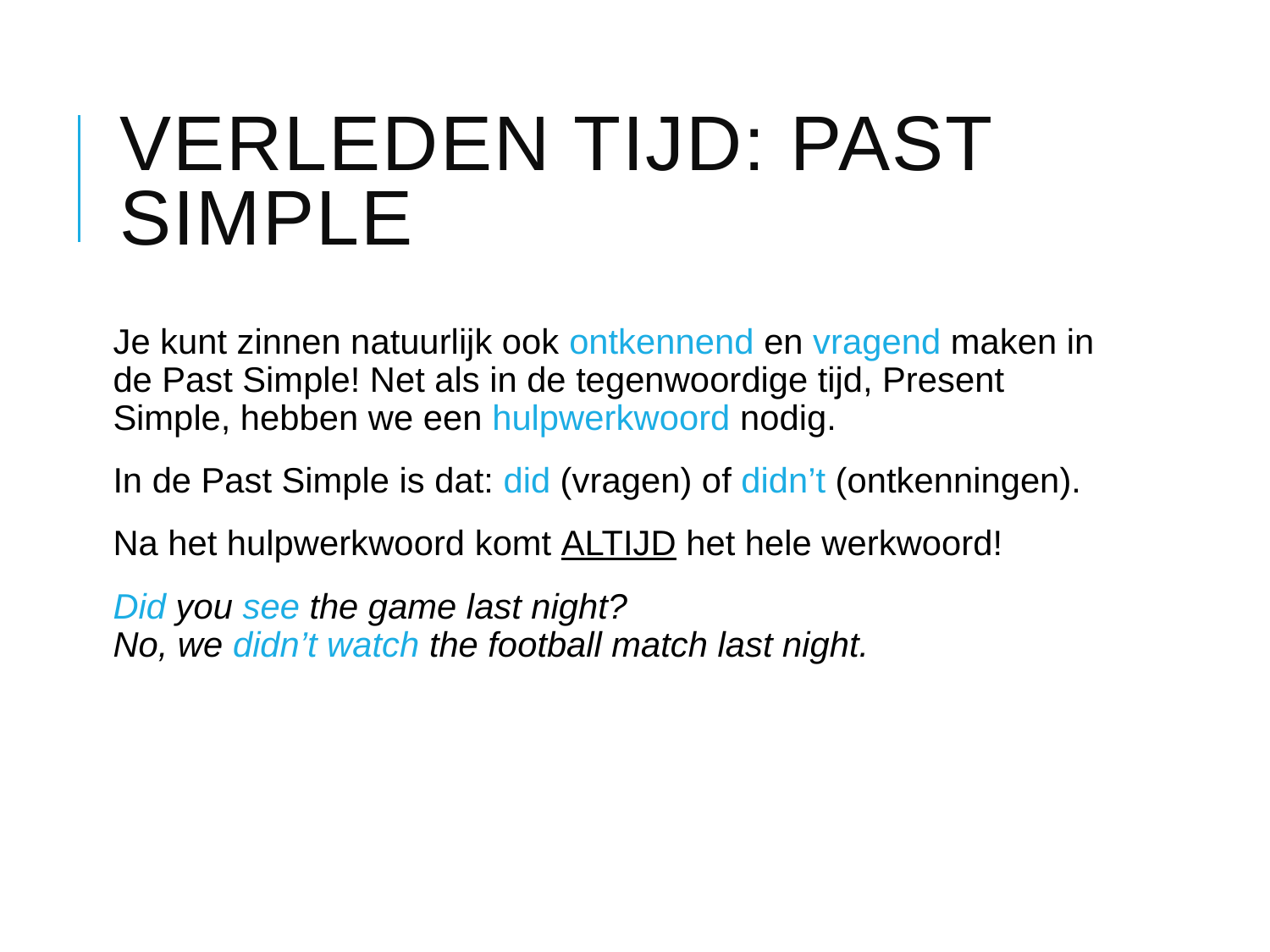

# Verleden tijd: past simple
Je kunt zinnen natuurlijk ook ontkennend en vragend maken in de Past Simple! Net als in de tegenwoordige tijd, Present Simple, hebben we een hulpwerkwoord nodig.
In de Past Simple is dat: did (vragen) of didn’t (ontkenningen).
Na het hulpwerkwoord komt ALTIJD het hele werkwoord!
Did you see the game last night?
No, we didn’t watch the football match last night.